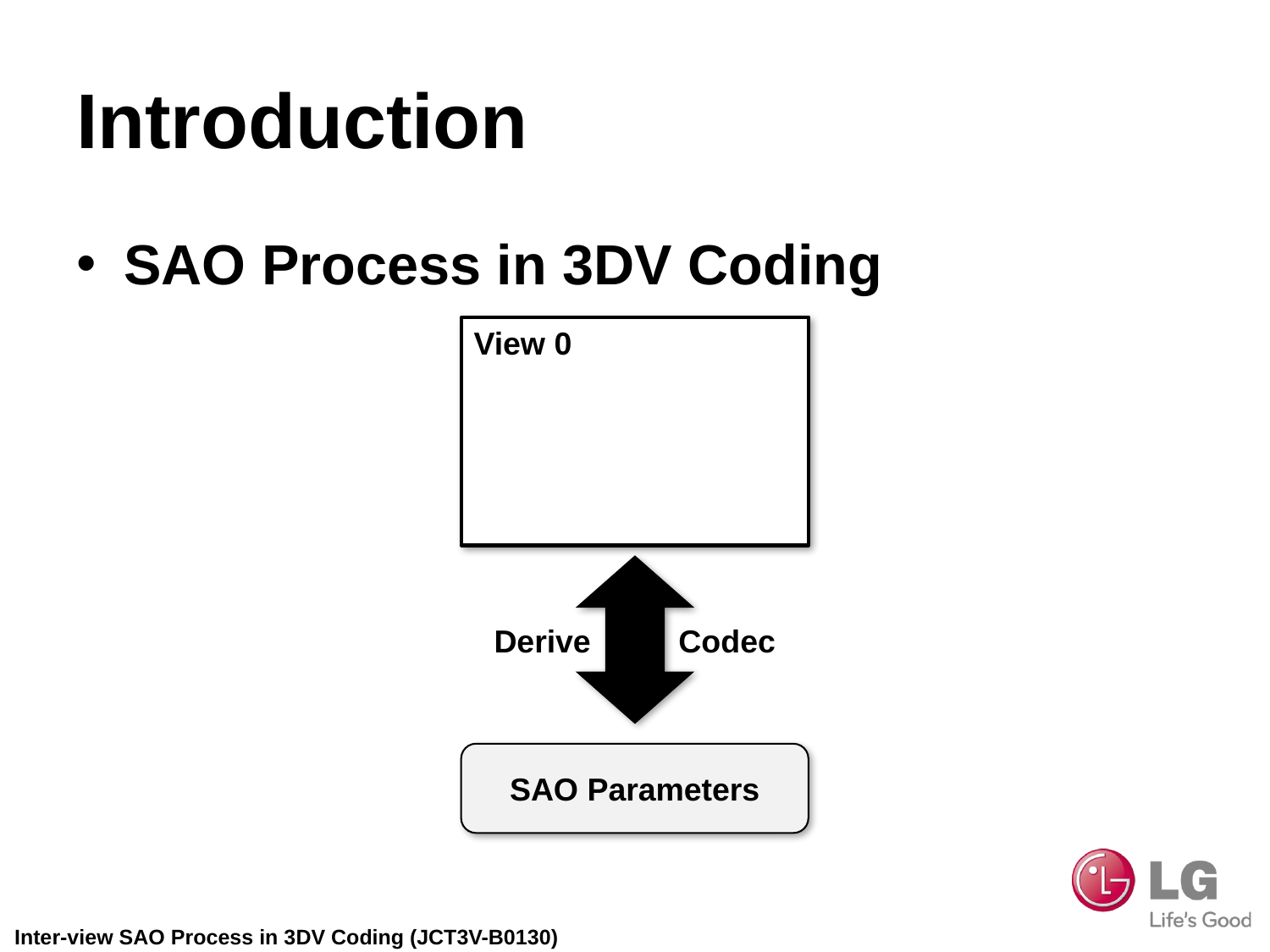

# Introduction
SAO Process in 3DV Coding

View 0

Derive
Codec
SAO Parameters